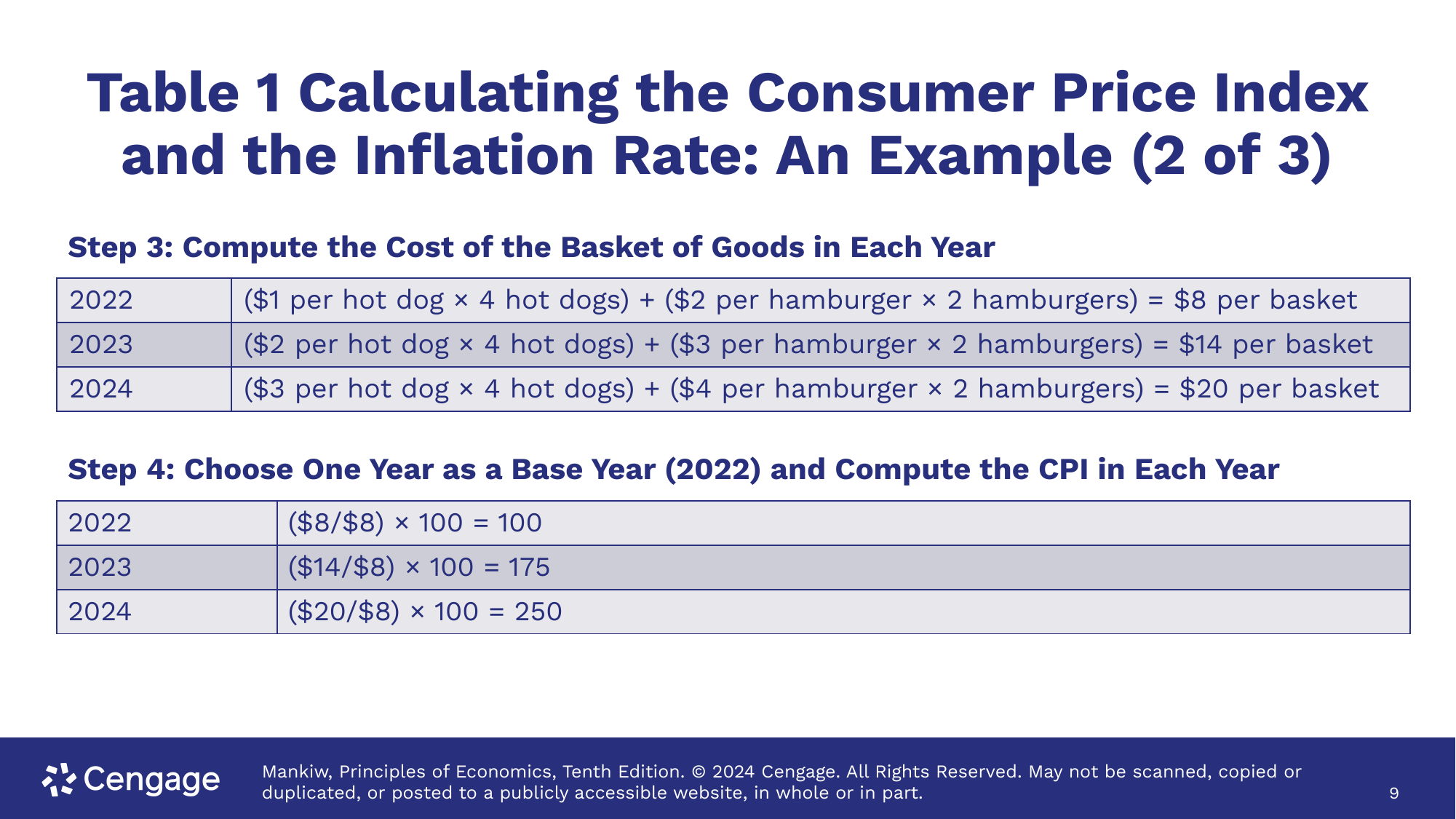

# Table 1 Calculating the Consumer Price Index and the Inflation Rate: An Example (2 of 3)
Step 3: Compute the Cost of the Basket of Goods in Each Year
| 2022 | ($1 per hot dog × 4 hot dogs) + ($2 per hamburger × 2 hamburgers) = $8 per basket |
| --- | --- |
| 2023 | ($2 per hot dog × 4 hot dogs) + ($3 per hamburger × 2 hamburgers) = $14 per basket |
| 2024 | ($3 per hot dog × 4 hot dogs) + ($4 per hamburger × 2 hamburgers) = $20 per basket |
Step 4: Choose One Year as a Base Year (2022) and Compute the CPI in Each Year
| 2022 | ($8/$8) × 100 = 100 |
| --- | --- |
| 2023 | ($14/$8) × 100 = 175 |
| 2024 | ($20/$8) × 100 = 250 |